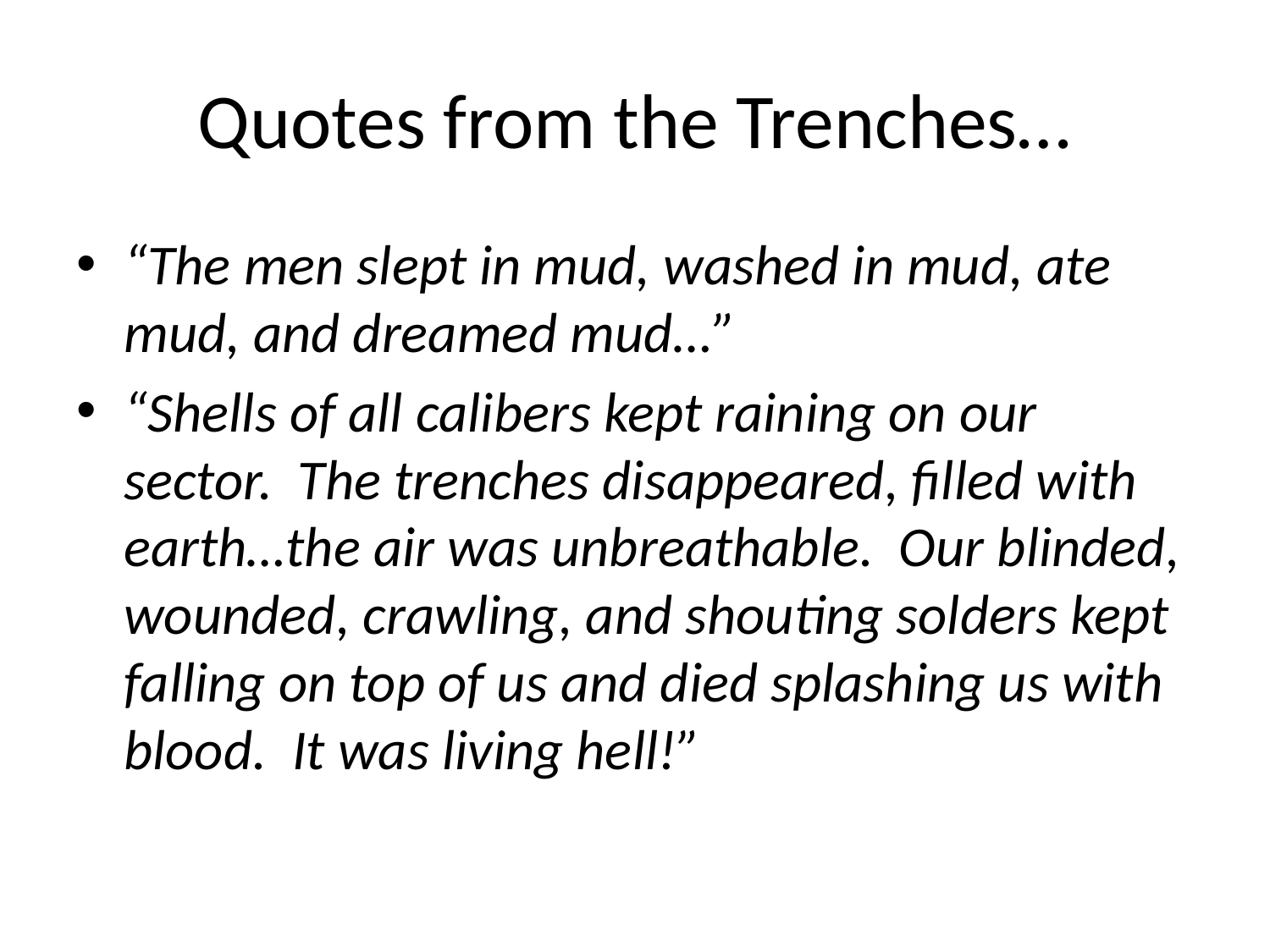

# Quotes from the Trenches…
“The men slept in mud, washed in mud, ate mud, and dreamed mud…”
“Shells of all calibers kept raining on our sector.  The trenches disappeared, filled with earth…the air was unbreathable.  Our blinded, wounded, crawling, and shouting solders kept falling on top of us and died splashing us with blood.  It was living hell!”